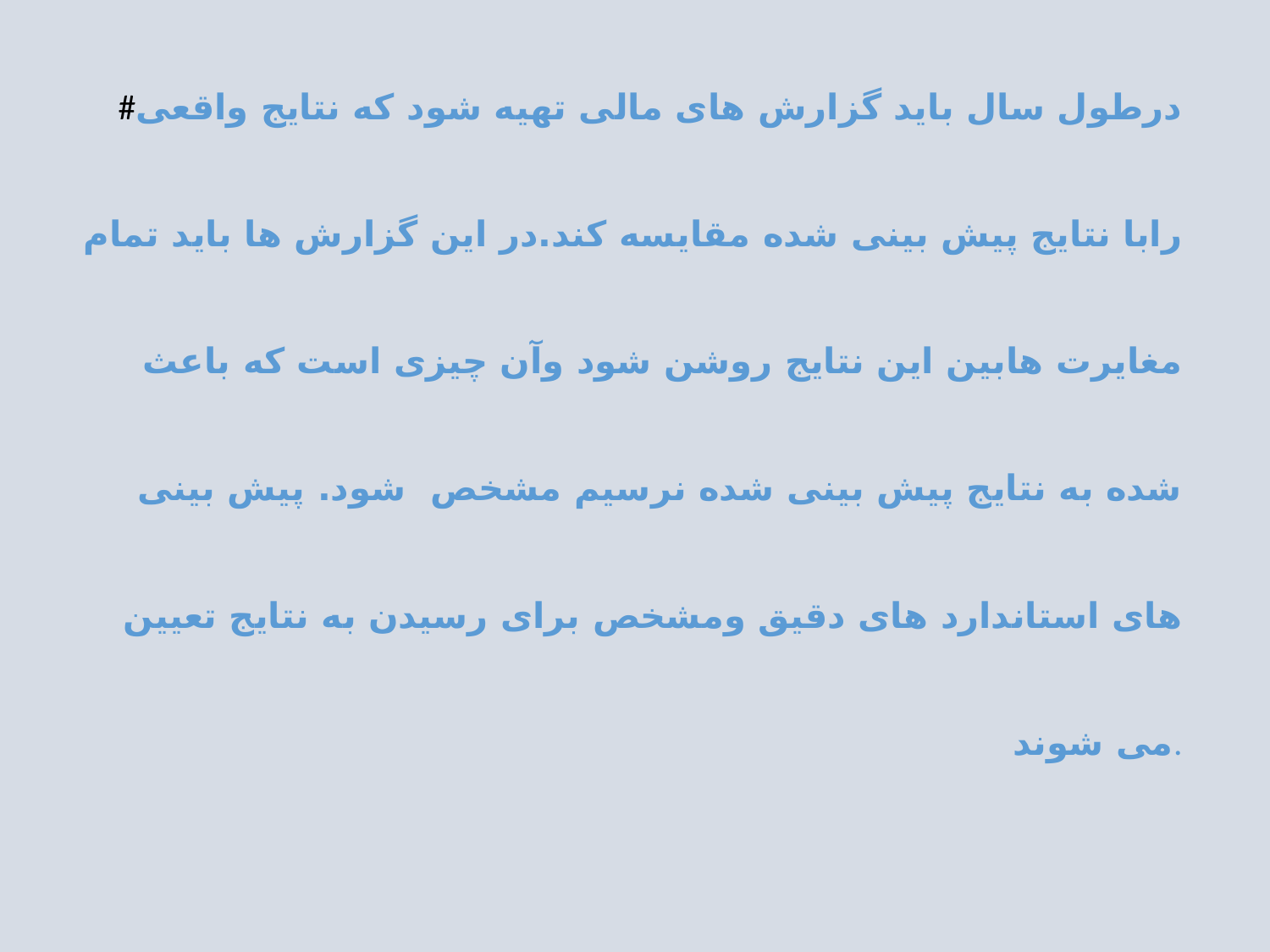

# #درطول سال باید گزارش های مالی تهیه شود که نتایج واقعی رابا نتایج پیش بینی شده مقایسه کند.در این گزارش ها باید تمام مغایرت هابین این نتایج روشن شود وآن چیزی است که باعث شده به نتایج پیش بینی شده نرسیم مشخص  شود. پیش بینی های استاندارد های دقیق ومشخص برای رسیدن به نتایج تعیین می شوند.